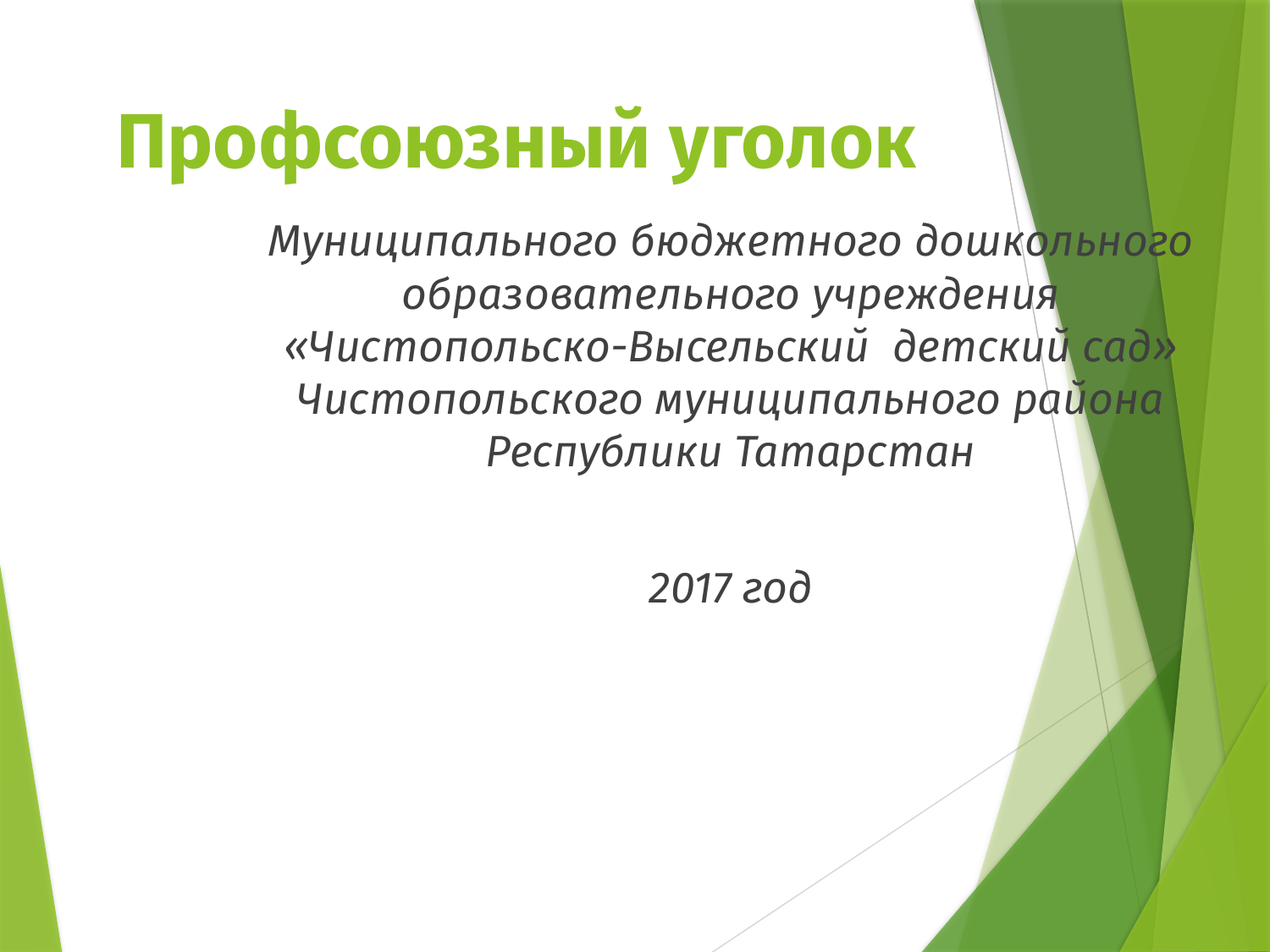

# Профсоюзный уголок
Муниципального бюджетного дошкольного образовательного учреждения «Чистопольско-Высельский  детский сад» Чистопольского муниципального района Республики Татарстан

2017 год